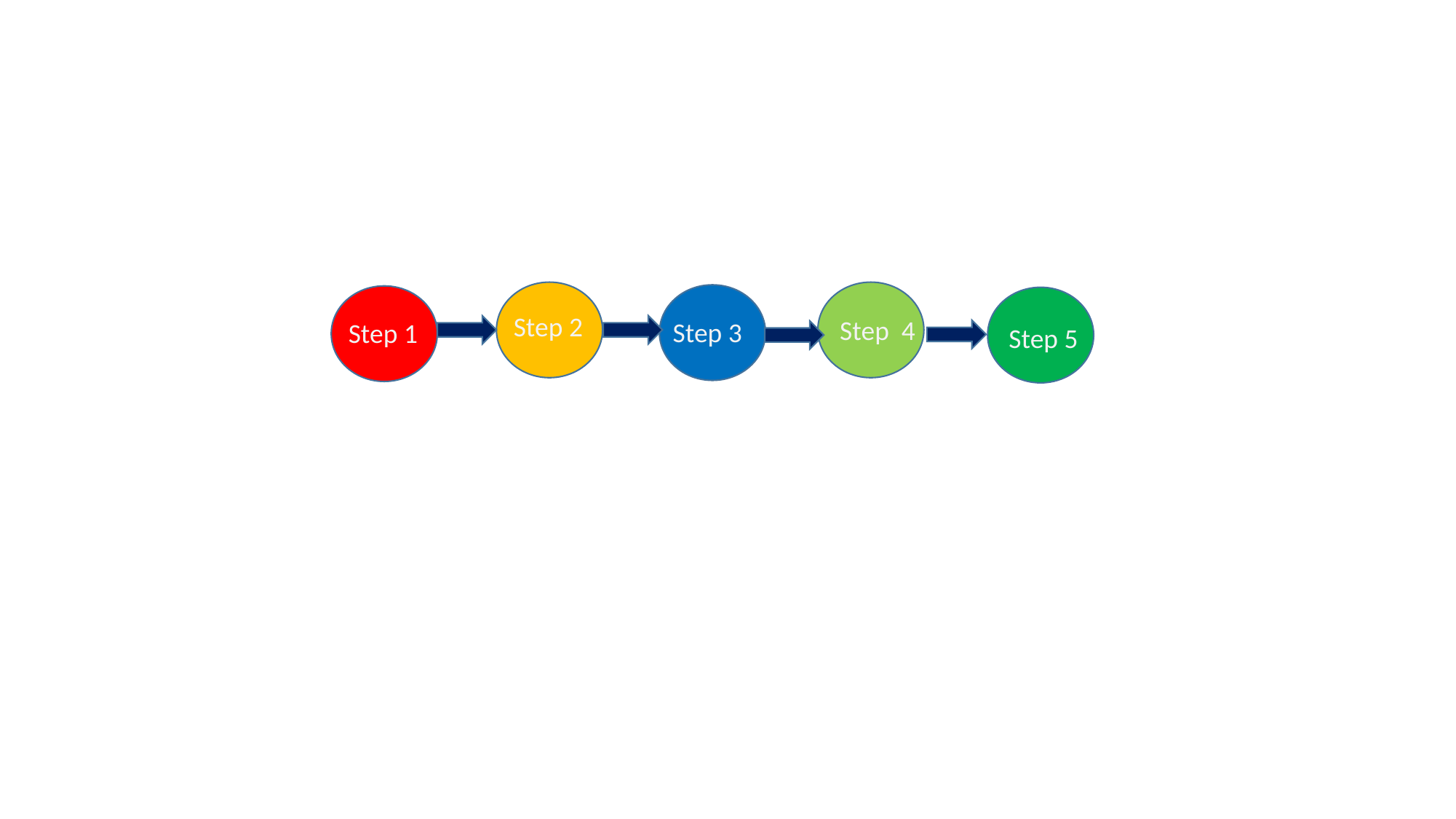

Step 2
Step  4
Step 3
Step 1

Step 5